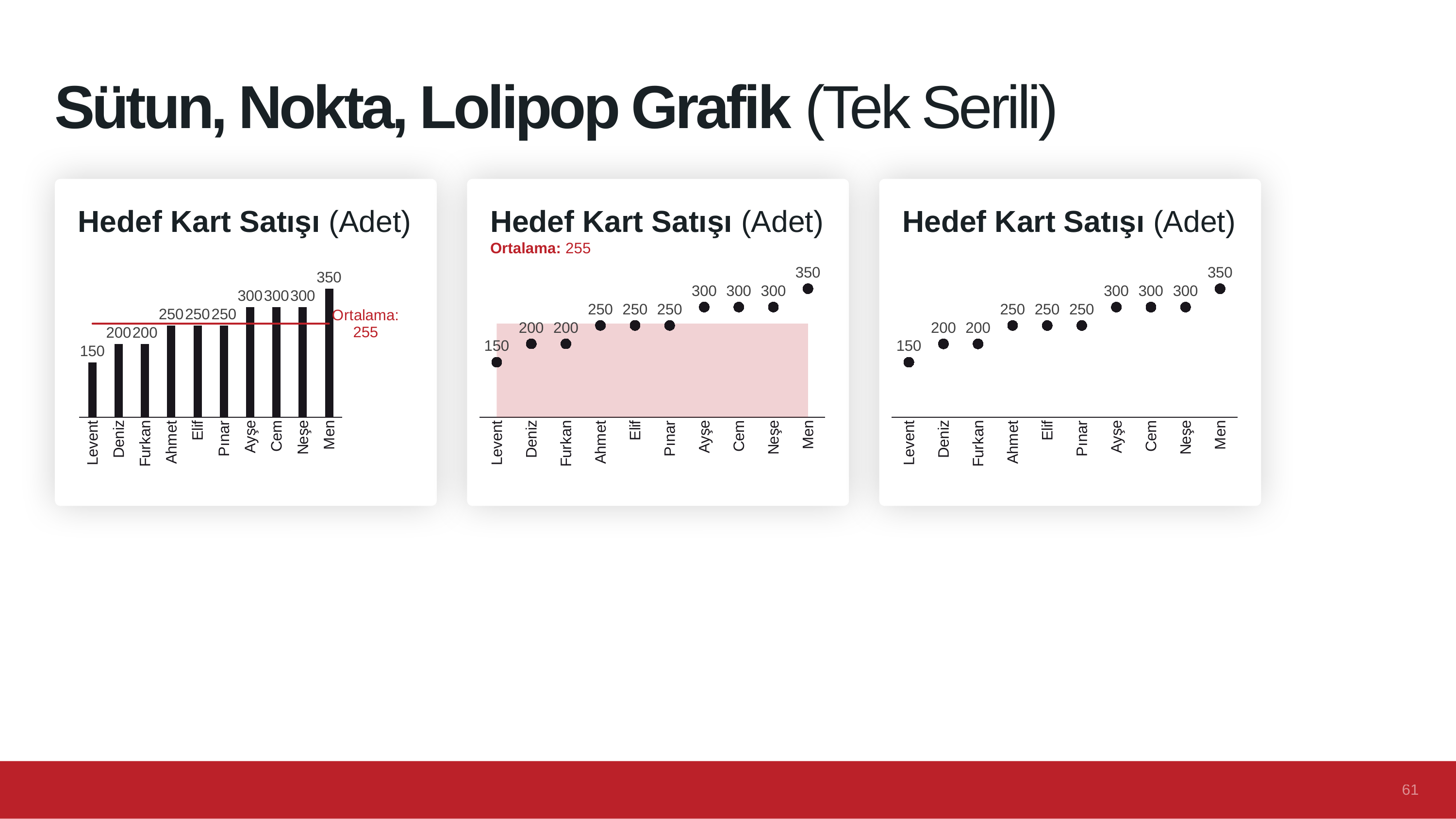

# Sütun, Nokta, Lolipop Grafik (Tek Serili)
Hedef Kart Satışı (Adet)
Hedef Kart Satışı (Adet)
Ortalama: 255
Hedef Kart Satışı (Adet)

### Chart

| Category | Ortalama | Hedef KK Satışı (Adet) |
|---|---|---|
| Levent | 255.0 | 150.0 |
| Deniz | 255.0 | 200.0 |
| Furkan | 255.0 | 200.0 |
| Ahmet | 255.0 | 250.0 |
| Elif | 255.0 | 250.0 |
| Pınar | 255.0 | 250.0 |
| Ayşe | 255.0 | 300.0 |
| Cem | 255.0 | 300.0 |
| Neşe | 255.0 | 300.0 |
| Menekşe | 255.0 | 350.0 |

### Chart

| Category | Hedef KK Satışı (Adet) | Ortalama |
|---|---|---|
| Levent | 150.0 | 255.0 |
| Deniz | 200.0 | 255.0 |
| Furkan | 200.0 | 255.0 |
| Ahmet | 250.0 | 255.0 |
| Elif | 250.0 | 255.0 |
| Pınar | 250.0 | 255.0 |
| Ayşe | 300.0 | 255.0 |
| Cem | 300.0 | 255.0 |
| Neşe | 300.0 | 255.0 |
| Menekşe | 350.0 | 255.0 |

### Chart

| Category | Hedef KK Satışı (Adet) |
|---|---|
| Levent | 150.0 |
| Deniz | 200.0 |
| Furkan | 200.0 |
| Ahmet | 250.0 |
| Elif | 250.0 |
| Pınar | 250.0 |
| Ayşe | 300.0 |
| Cem | 300.0 |
| Neşe | 300.0 |
| Menekşe | 350.0 |
61